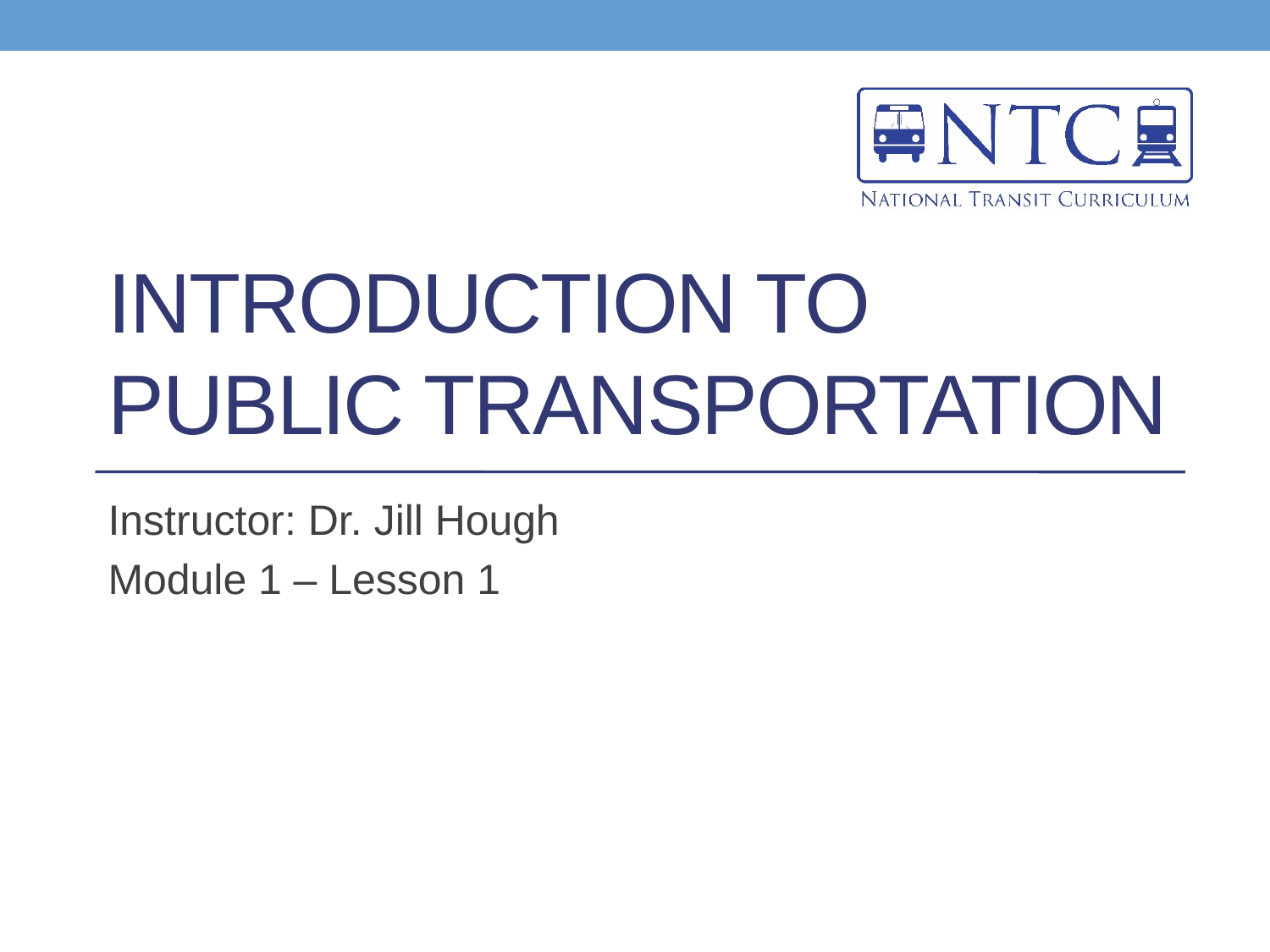

# Introduction to Public Transportation
Instructor: Dr. Jill Hough
Module 1 – Lesson 1